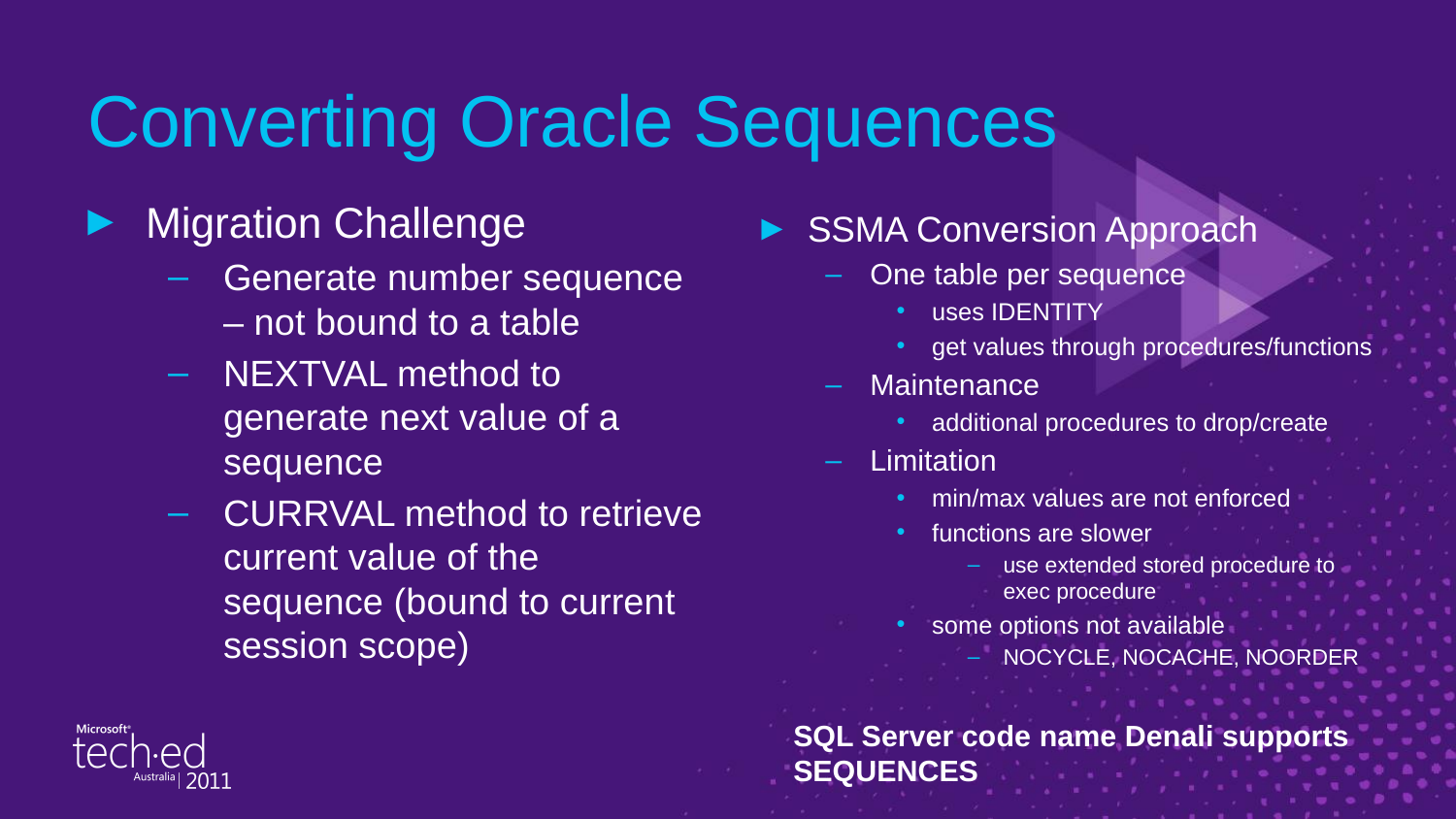

# Converting Oracle Sequences
Migration Challenge
Generate number sequence – not bound to a table
NEXTVAL method to generate next value of a sequence
CURRVAL method to retrieve current value of the sequence (bound to current session scope)

SSMA Conversion Approach
One table per sequence
uses IDENTITY
get values through procedures/functions
Maintenance
additional procedures to drop/create
Limitation
min/max values are not enforced
functions are slower
use extended stored procedure to exec procedure
some options not available
NOCYCLE, NOCACHE, NOORDER

SQL Server code name Denali supports SEQUENCES